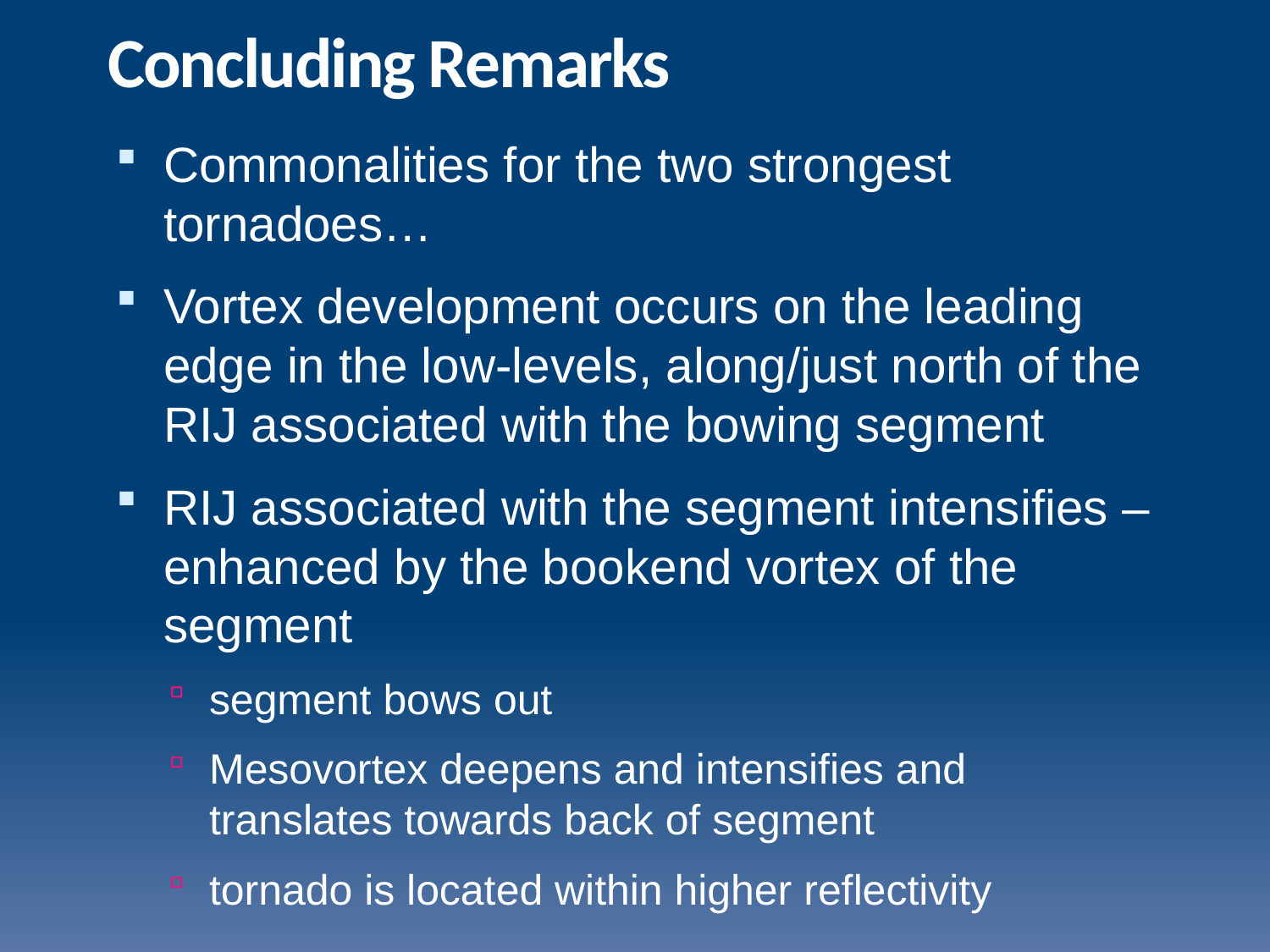

Concluding Remarks
Commonalities for the two strongest tornadoes…
Vortex development occurs on the leading edge in the low-levels, along/just north of the RIJ associated with the bowing segment
RIJ associated with the segment intensifies – enhanced by the bookend vortex of the segment
segment bows out
Mesovortex deepens and intensifies and translates towards back of segment
tornado is located within higher reflectivity